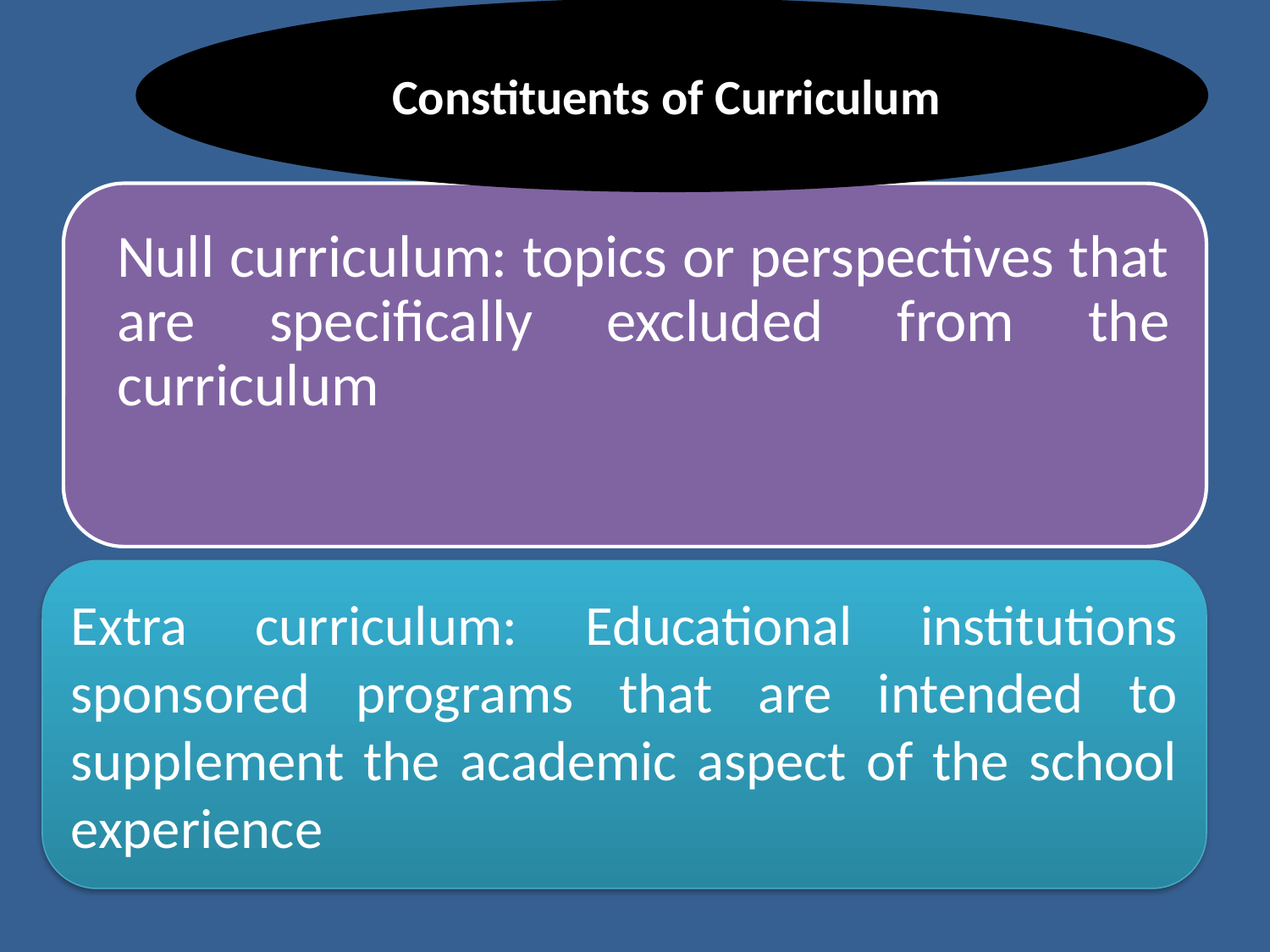

Constituents of Curriculum
#
Null curriculum: topics or perspectives that are specifically excluded from the curriculum

Extra curriculum: Educational institutions sponsored programs that are intended to supplement the academic aspect of the school experience